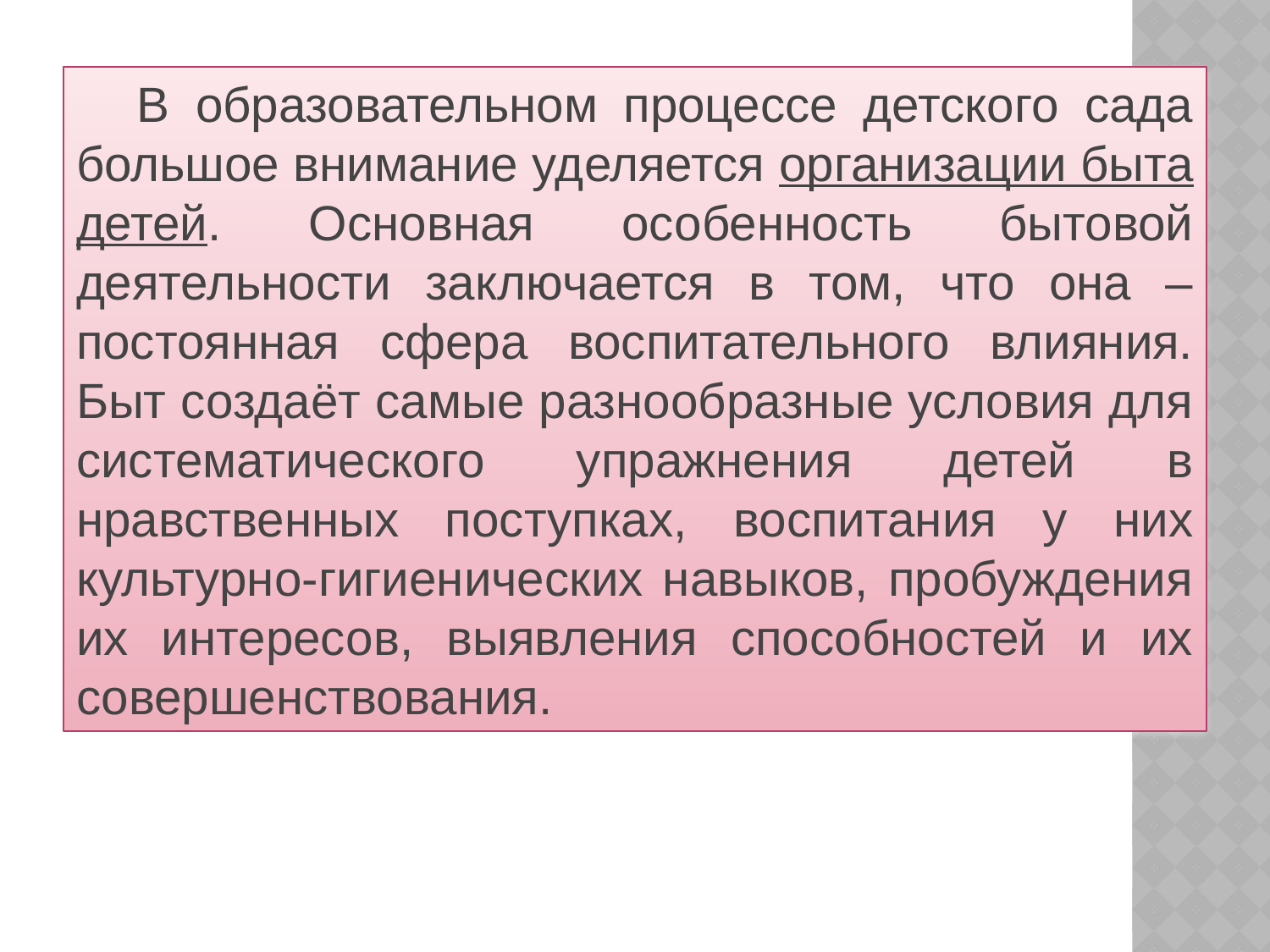

В образовательном процессе детского сада большое внимание уделяется организации быта детей. Основная особенность бытовой деятельности заключается в том, что она – постоянная сфера воспитательного влияния. Быт создаёт самые разнообразные условия для систематического упражнения детей в нравственных поступках, воспитания у них культурно-гигиенических навыков, пробуждения их интересов, выявления способностей и их совершенствования.